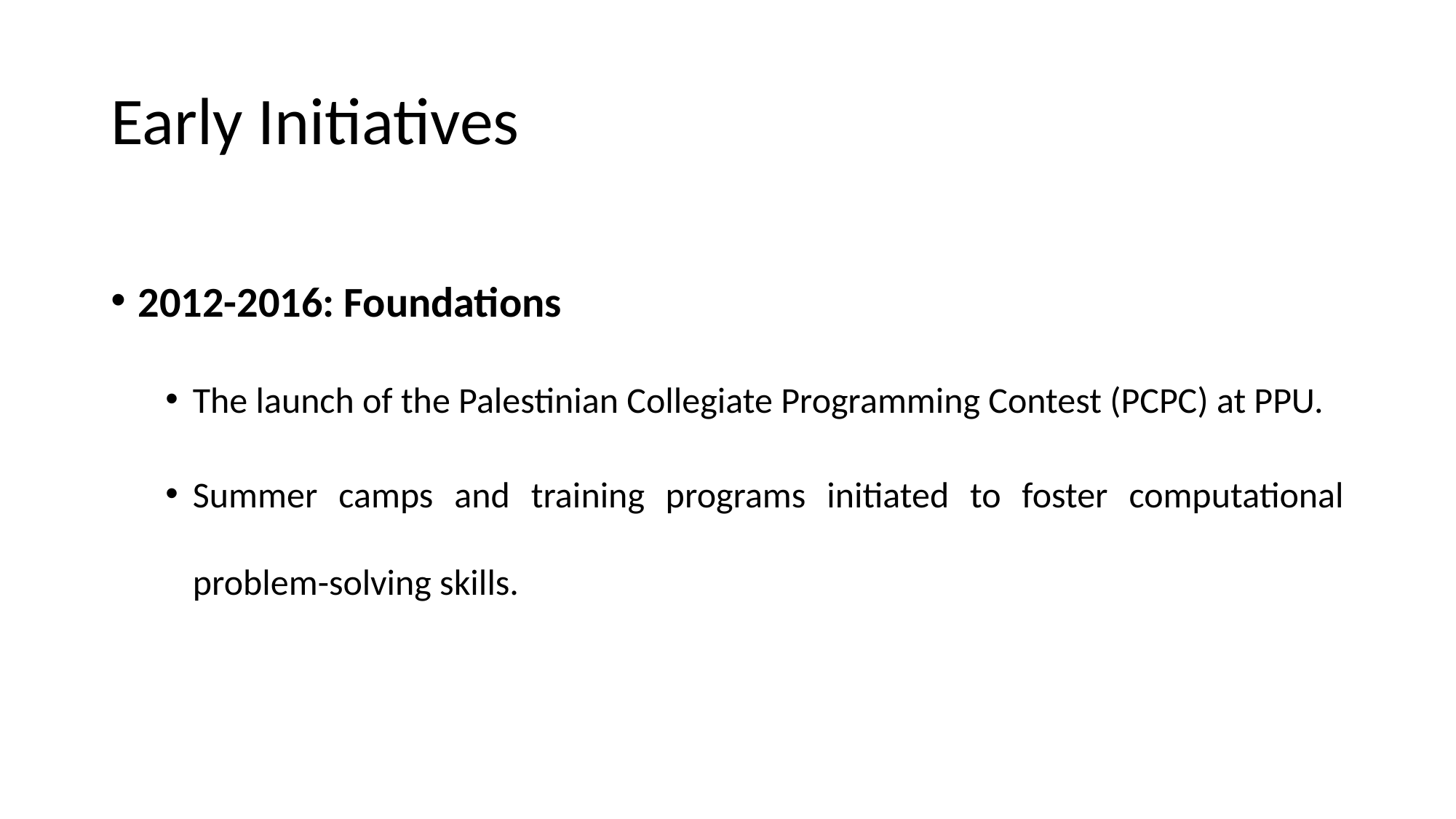

# Early Initiatives
2012-2016: Foundations
The launch of the Palestinian Collegiate Programming Contest (PCPC) at PPU.
Summer camps and training programs initiated to foster computational problem-solving skills.